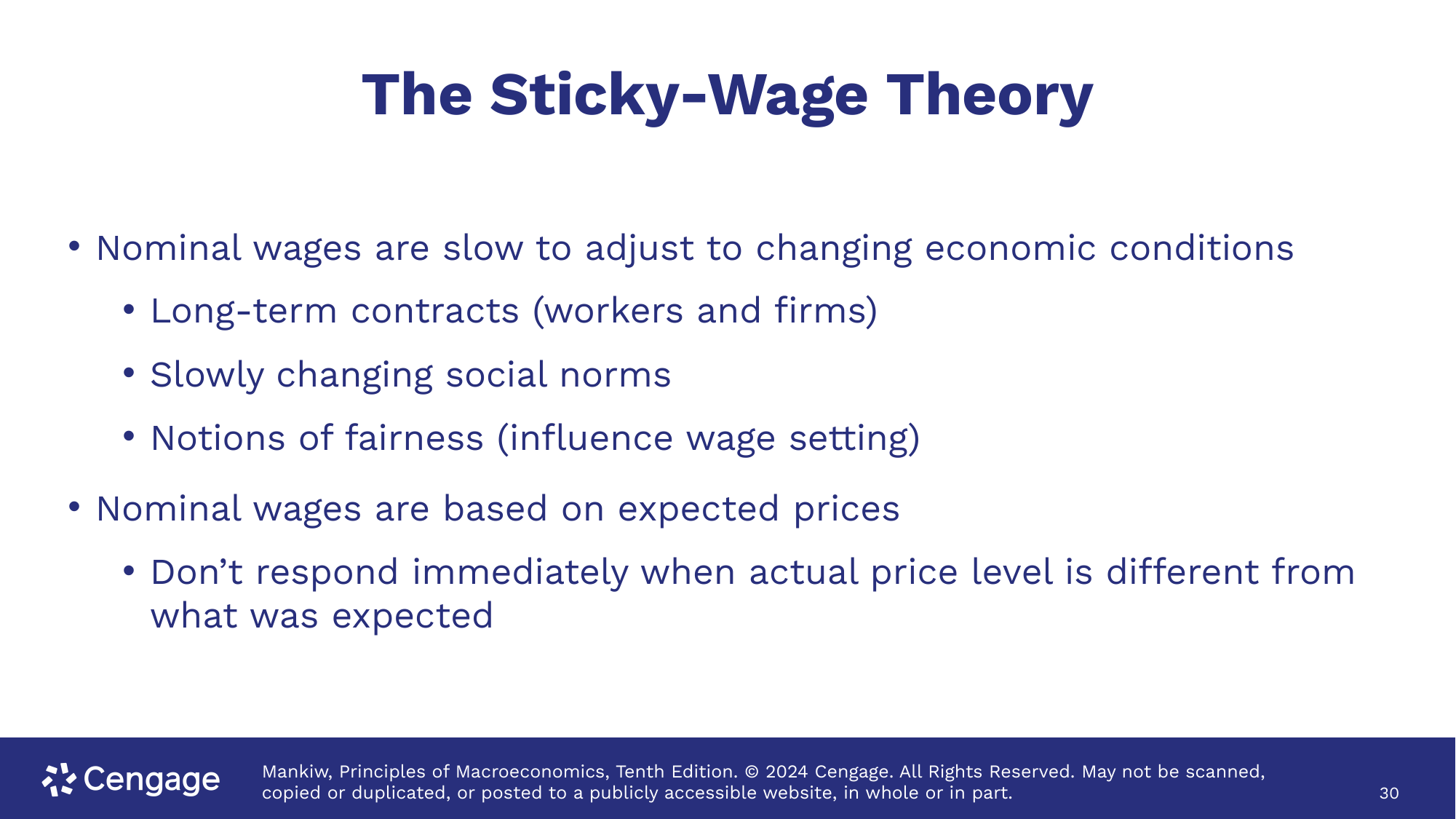

# The Sticky-Wage Theory
Nominal wages are slow to adjust to changing economic conditions
Long-term contracts (workers and firms)
Slowly changing social norms
Notions of fairness (influence wage setting)
Nominal wages are based on expected prices
Don’t respond immediately when actual price level is different from what was expected